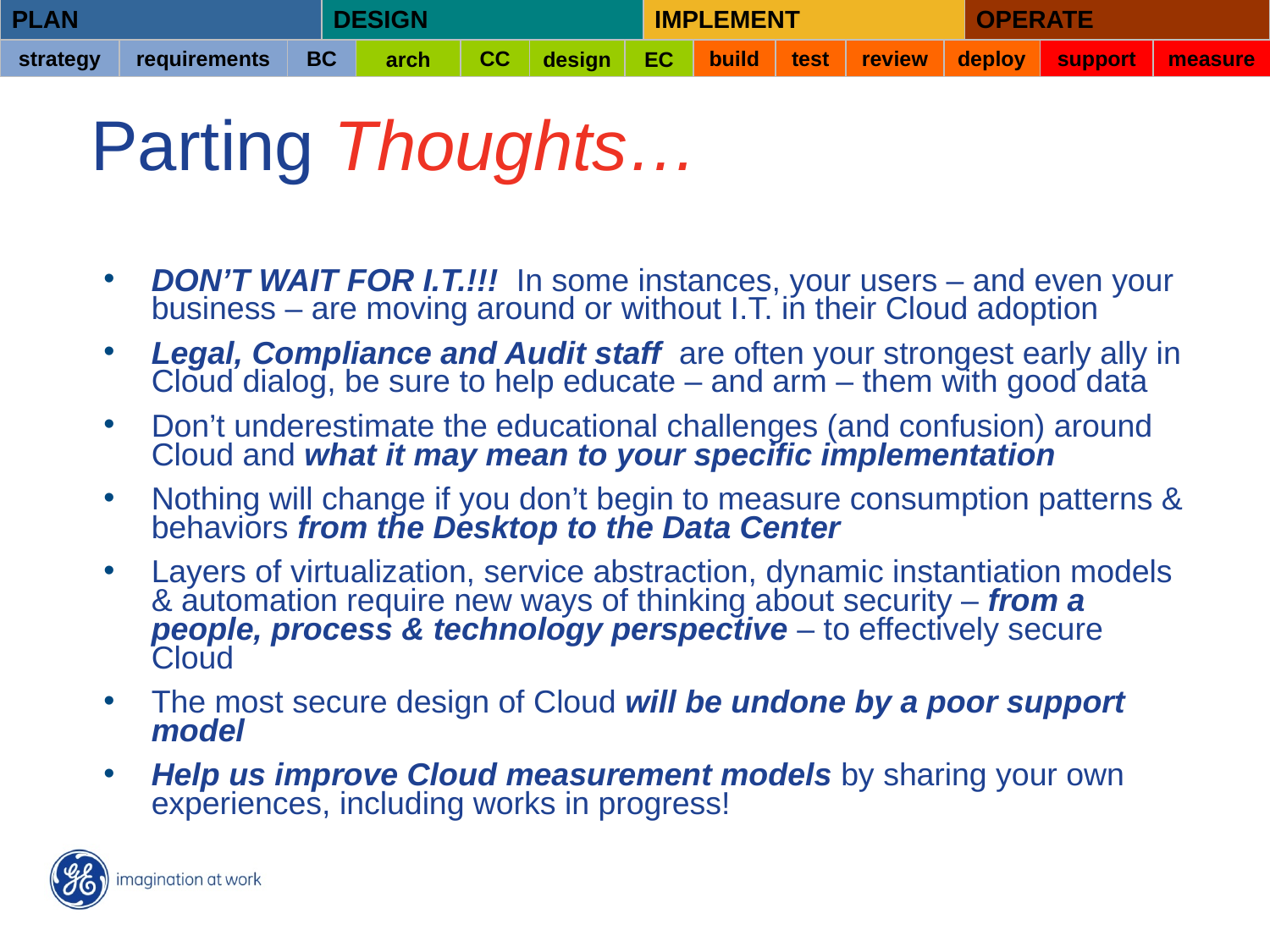

PLAN
DESIGN
IMPLEMENT
OPERATE
strategy
requirements
BC
CC
build
test
review
deploy
support
measure
arch
design
EC
# Parting Thoughts…
DON’T WAIT FOR I.T.!!!  In some instances, your users – and even your business – are moving around or without I.T. in their Cloud adoption
Legal, Compliance and Audit staff  are often your strongest early ally in Cloud dialog, be sure to help educate – and arm – them with good data
Don’t underestimate the educational challenges (and confusion) around Cloud and what it may mean to your specific implementation
Nothing will change if you don’t begin to measure consumption patterns & behaviors from the Desktop to the Data Center
Layers of virtualization, service abstraction, dynamic instantiation models & automation require new ways of thinking about security – from a people, process & technology perspective – to effectively secure Cloud
The most secure design of Cloud will be undone by a poor support model
Help us improve Cloud measurement models by sharing your own experiences, including works in progress!